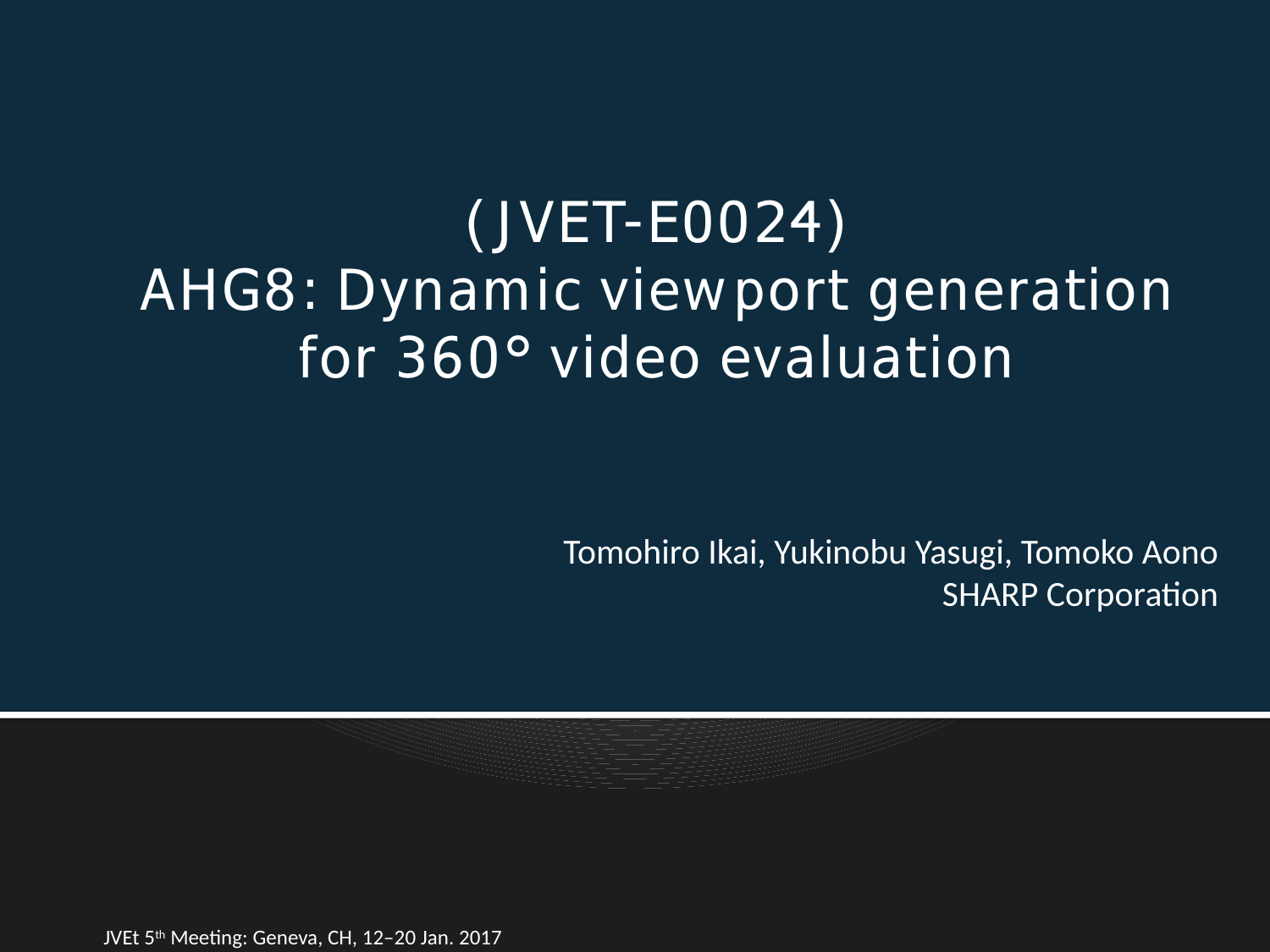

# (JVET-E0024) AHG8: Dynamic viewport generation for 360° video evaluation

Tomohiro Ikai, Yukinobu Yasugi, Tomoko Aono
SHARP Corporation

JVEt 5th Meeting: Geneva, CH, 12–20 Jan. 2017